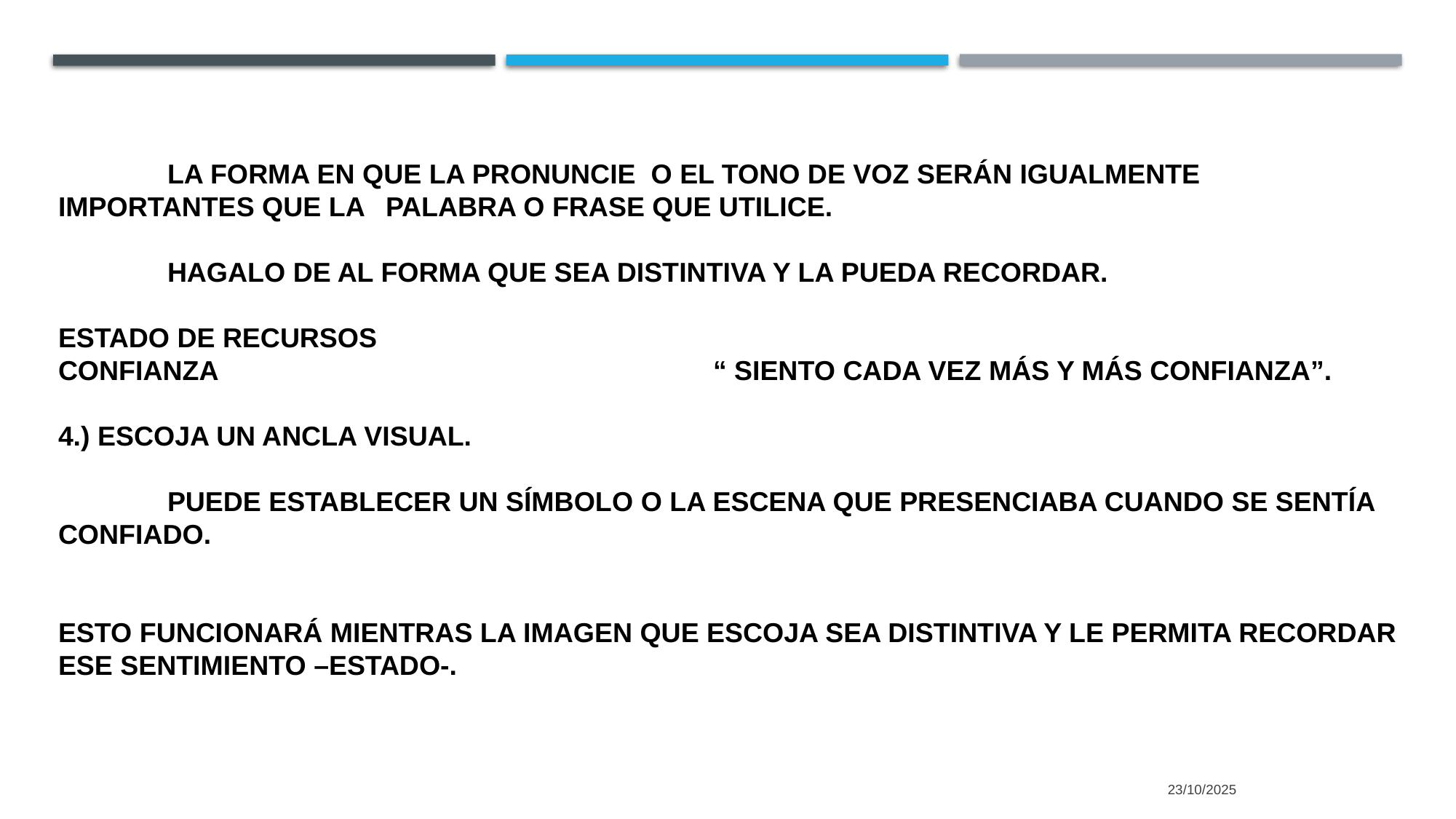

LA FORMA EN QUE LA PRONUNCIE  O EL TONO DE VOZ SERÁN IGUALMENTE IMPORTANTES QUE LA 	PALABRA O FRASE QUE UTILICE.

	HAGALO DE AL FORMA QUE SEA DISTINTIVA Y LA PUEDA RECORDAR.

ESTADO DE RECURSOS
CONFIANZA					“ SIENTO CADA VEZ MÁS Y MÁS CONFIANZA”.

4.) ESCOJA UN ANCLA VISUAL.

	PUEDE ESTABLECER UN SÍMBOLO O LA ESCENA QUE PRESENCIABA CUANDO SE SENTÍA CONFIADO.

ESTO FUNCIONARÁ MIENTRAS LA IMAGEN QUE ESCOJA SEA DISTINTIVA Y LE PERMITA RECORDAR ESE SENTIMIENTO –ESTADO-.
23/10/2025